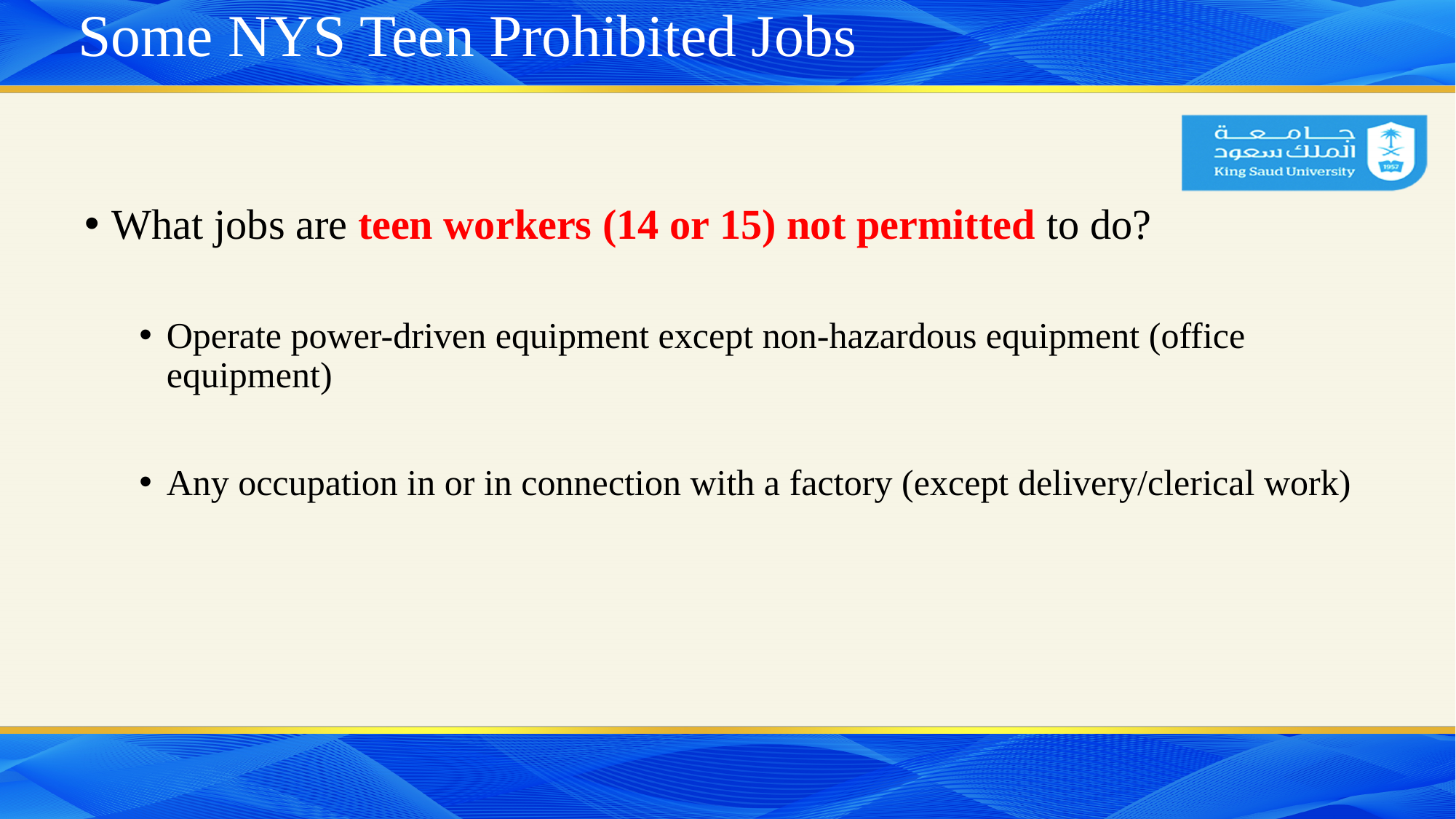

# Some NYS Teen Prohibited Jobs
What jobs are teen workers (14 or 15) not permitted to do?

Operate power-driven equipment except non-hazardous equipment (office equipment)

Any occupation in or in connection with a factory (except delivery/clerical work)